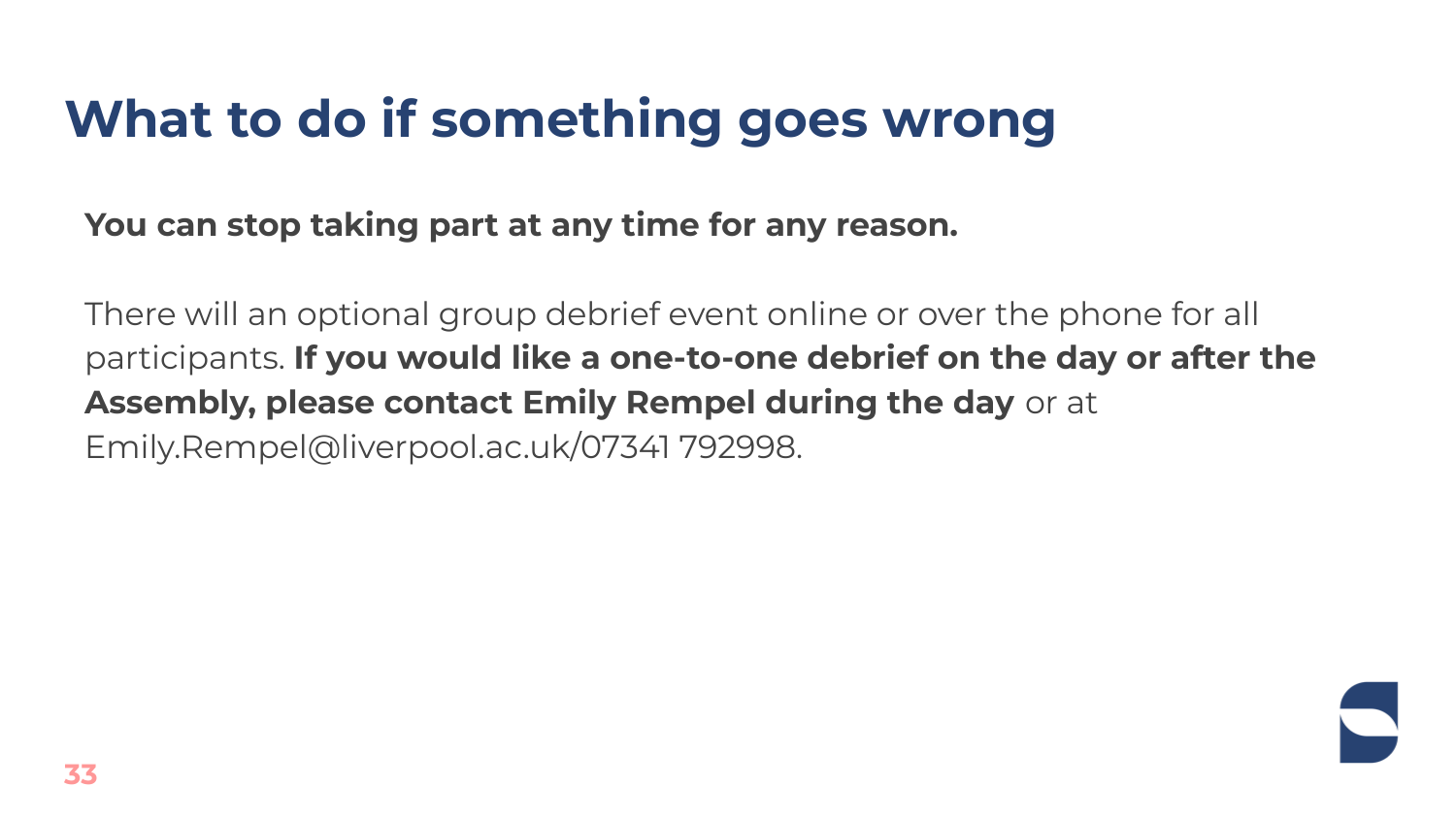

# What to do if something goes wrong
You can stop taking part at any time for any reason.

There will an optional group debrief event online or over the phone for all participants. If you would like a one-to-one debrief on the day or after the Assembly, please contact Emily Rempel during the day or at Emily.Rempel@liverpool.ac.uk/07341 792998.

33